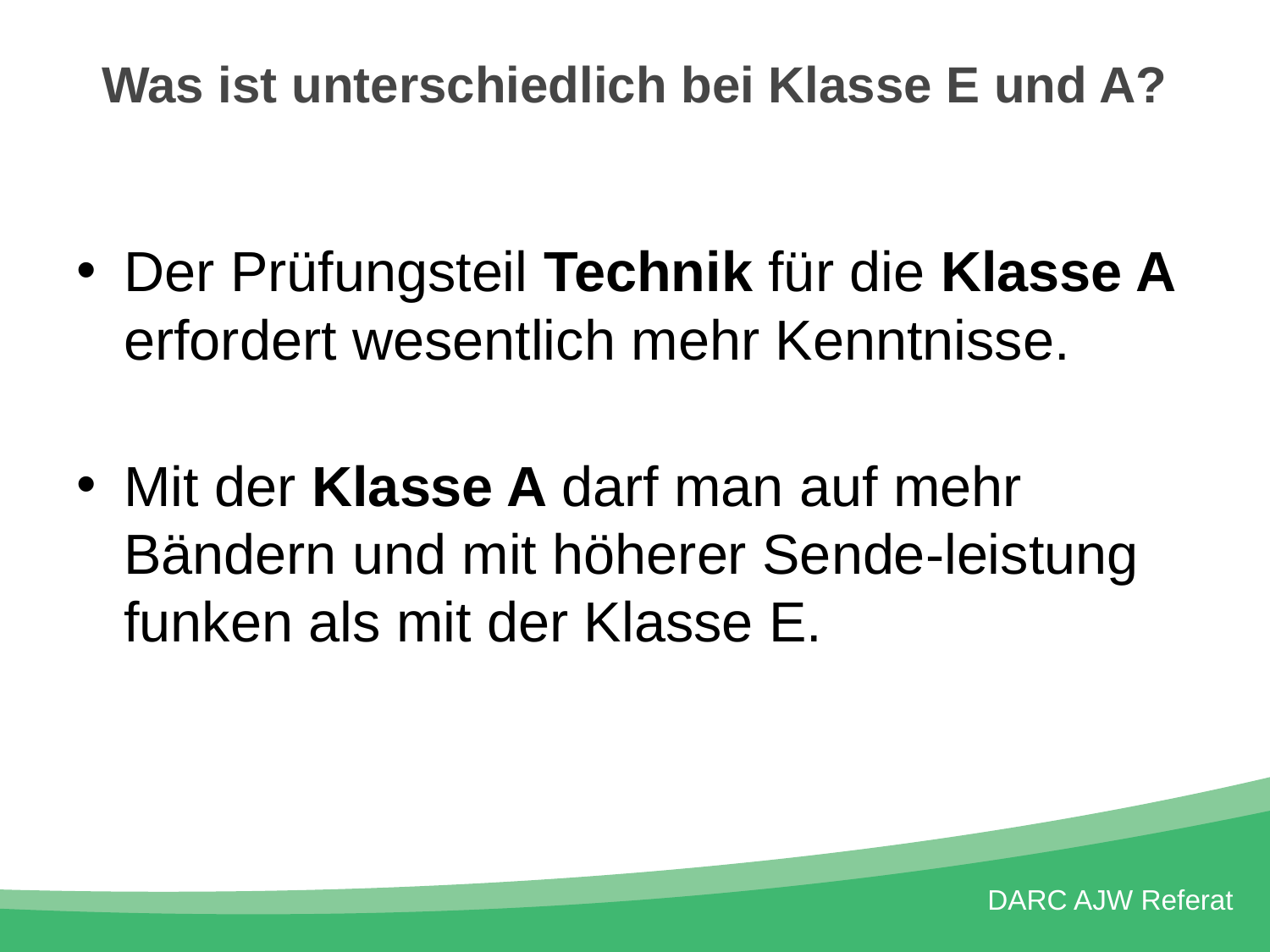

# Was ist unterschiedlich bei Klasse E und A?

Der Prüfungsteil Technik für die Klasse A erfordert wesentlich mehr Kenntnisse.
Mit der Klasse A darf man auf mehr Bändern und mit höherer Sende-leistung funken als mit der Klasse E.